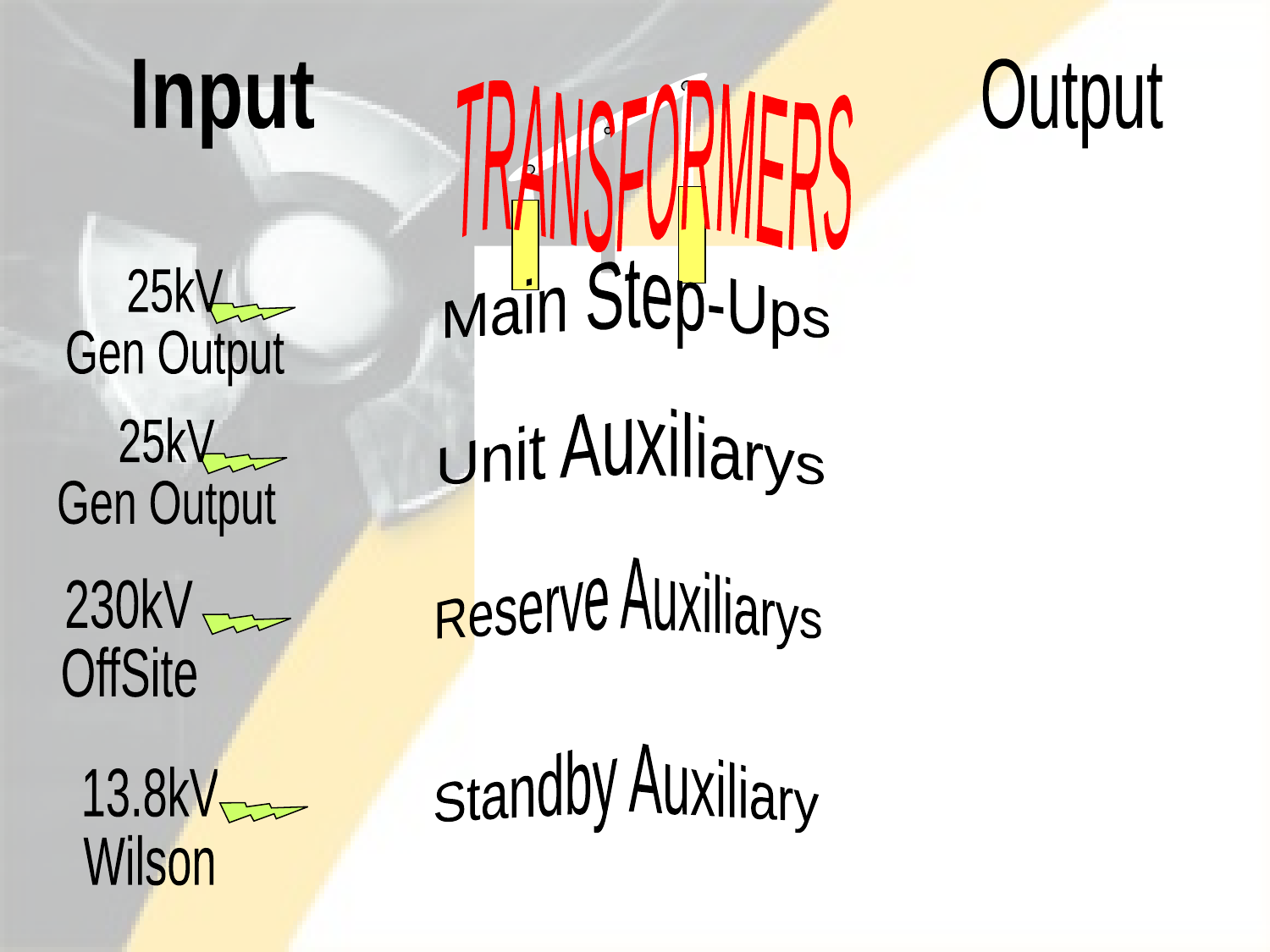

Output
Input
TRANSFORMERS

Main Step-Ups
25kV
Gen Output

Unit 1 -230kV
Unit 2 -500kV

Unit Auxiliarys
13.8kV
4.16kV

25kV
Gen Output

Reserve Auxiliarys
13.8kV
4.16kV

230kV
OffSite

Standby Auxiliary
13.8kV
Wilson

4.16kV